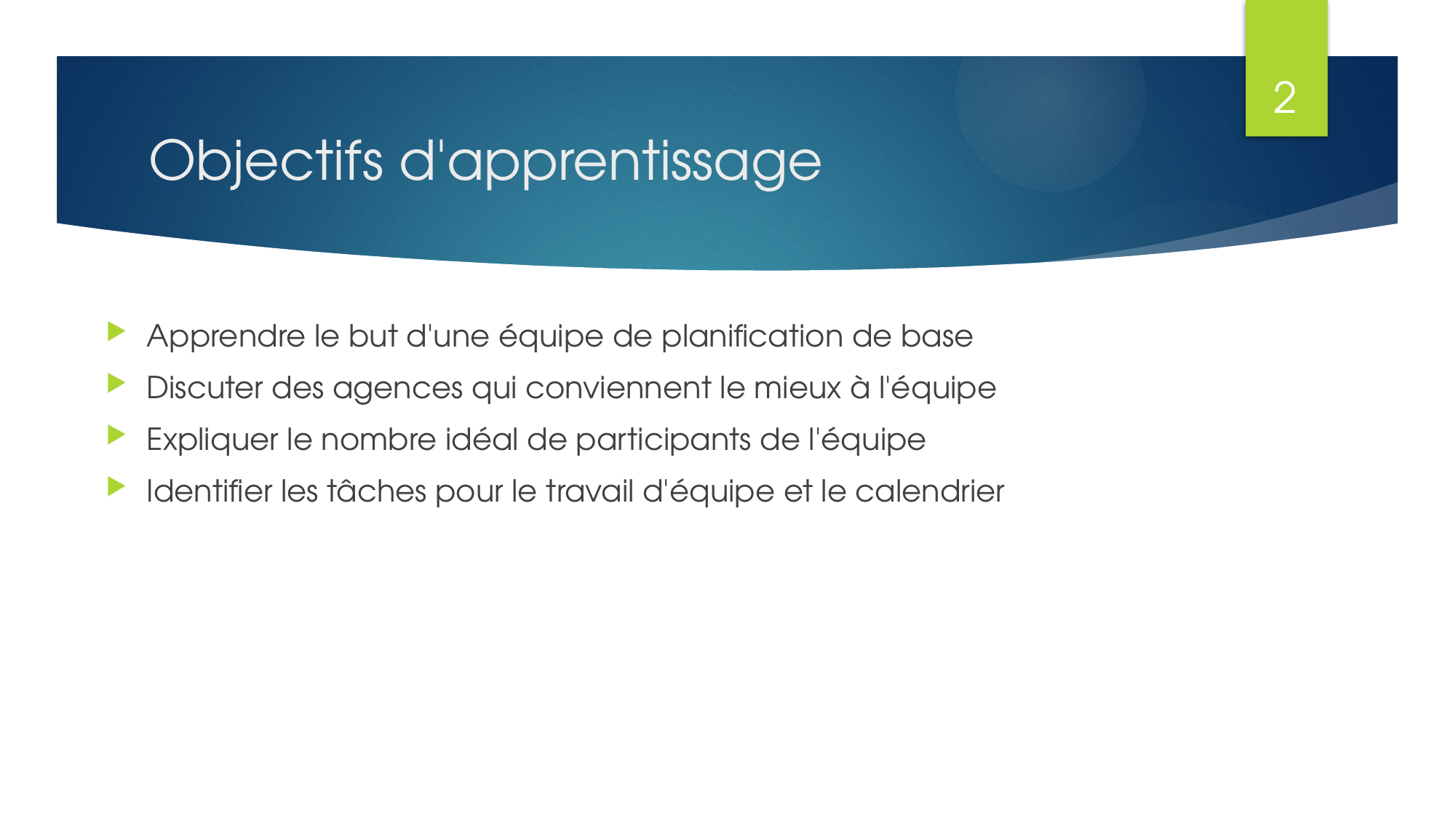

2
# Objectifs d'apprentissage
Apprendre le but d'une équipe de planification de base
Discuter des agences qui conviennent le mieux à l'équipe
Expliquer le nombre idéal de participants de l'équipe
Identifier les tâches pour le travail d'équipe et le calendrier